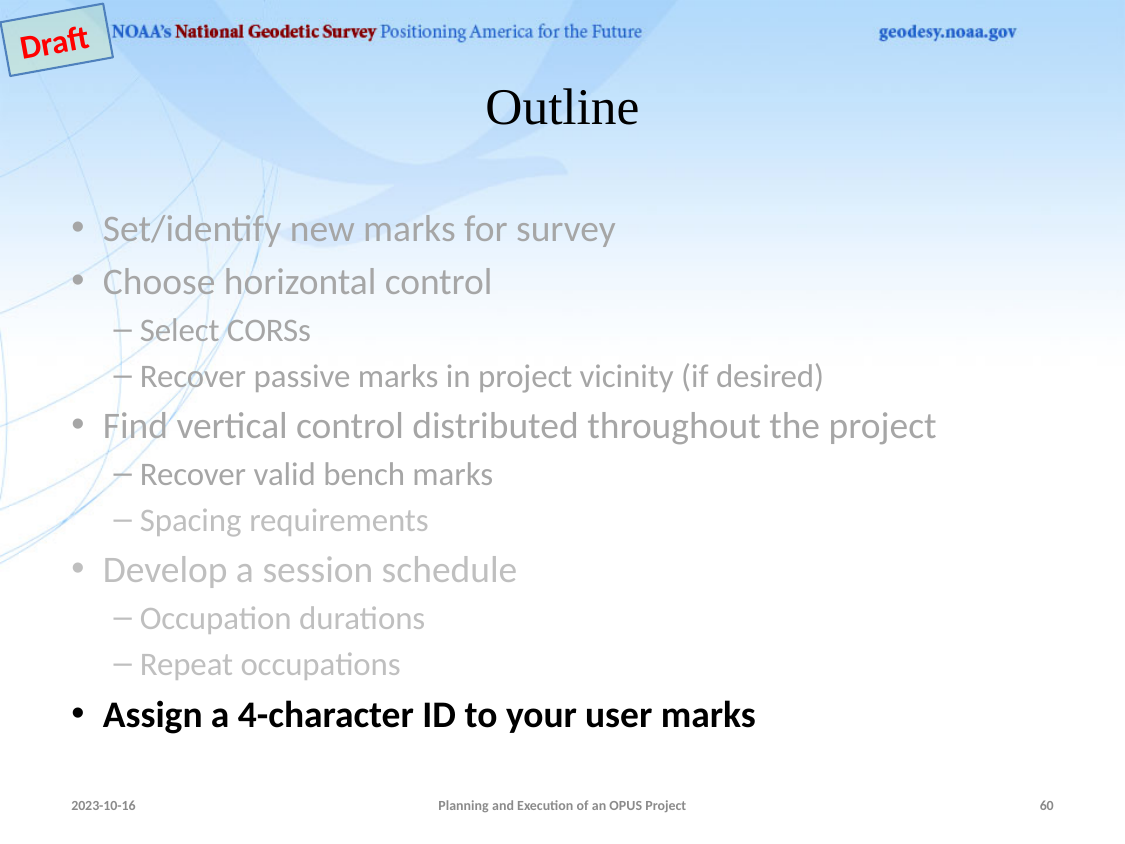

Draft
# Outline
Set/identify new marks for survey
Choose horizontal control
Select CORSs
Recover passive marks in project vicinity (if desired)
Find vertical control distributed throughout the project
Recover valid bench marks
Spacing requirements
Develop a session schedule
Occupation durations
Repeat occupations
Assign a 4-character ID to your user marks

2023-10-16
Planning and Execution of an OPUS Project
60